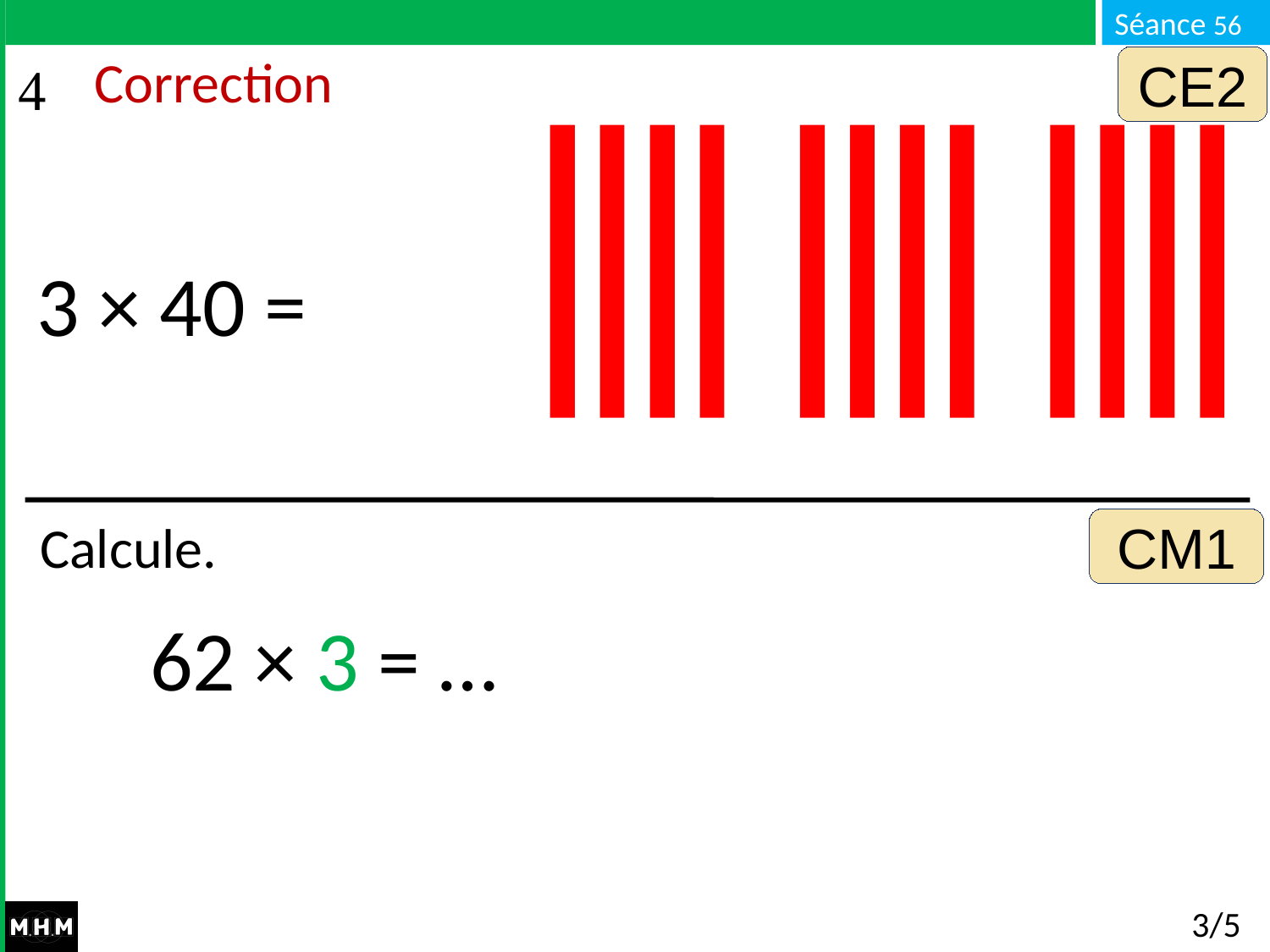

CE2
Correction

3 × 40 =

CM1
# Calcule.
62 × 3 = …
3/5